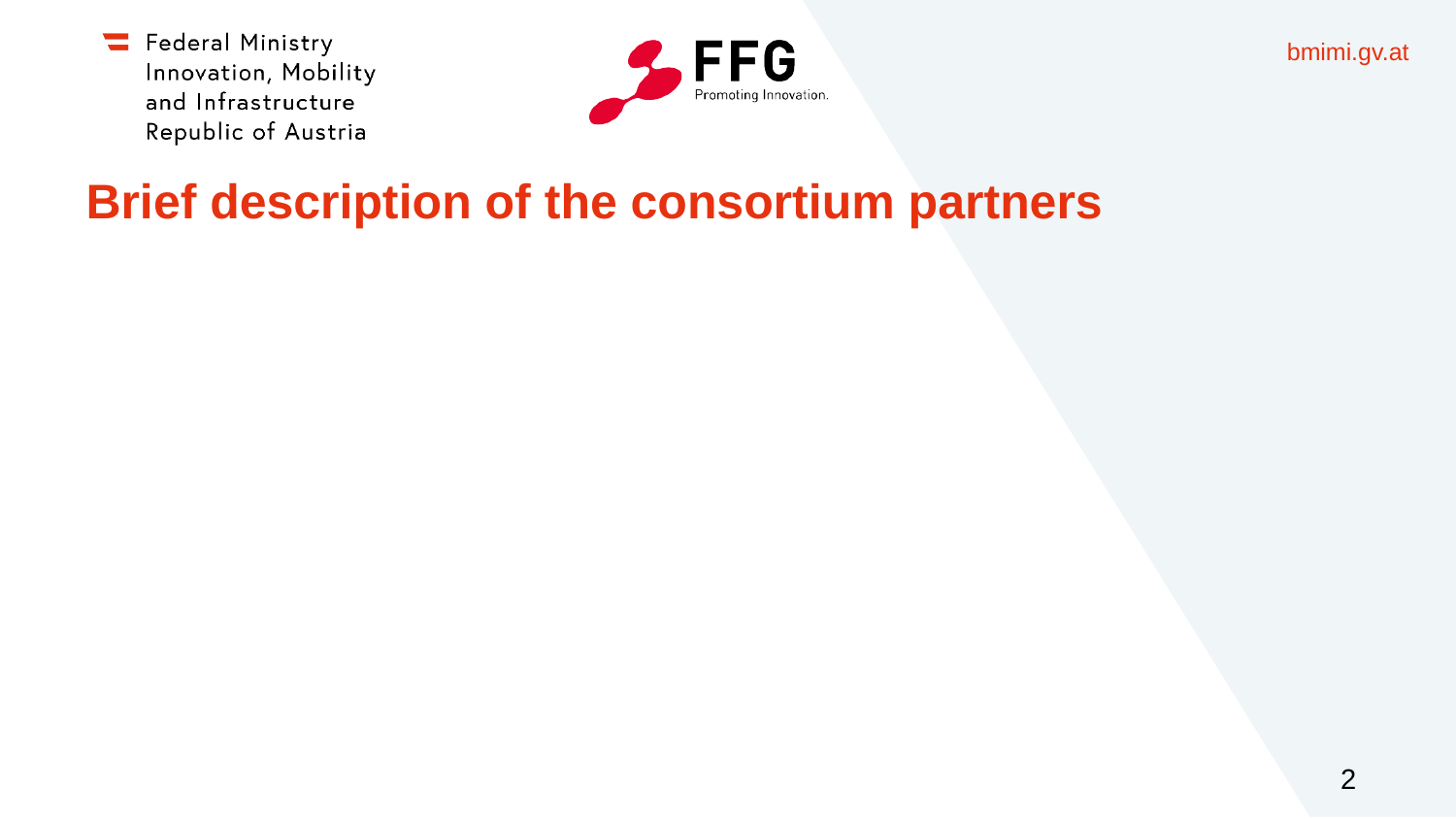

# Brief description of the consortium partners

2